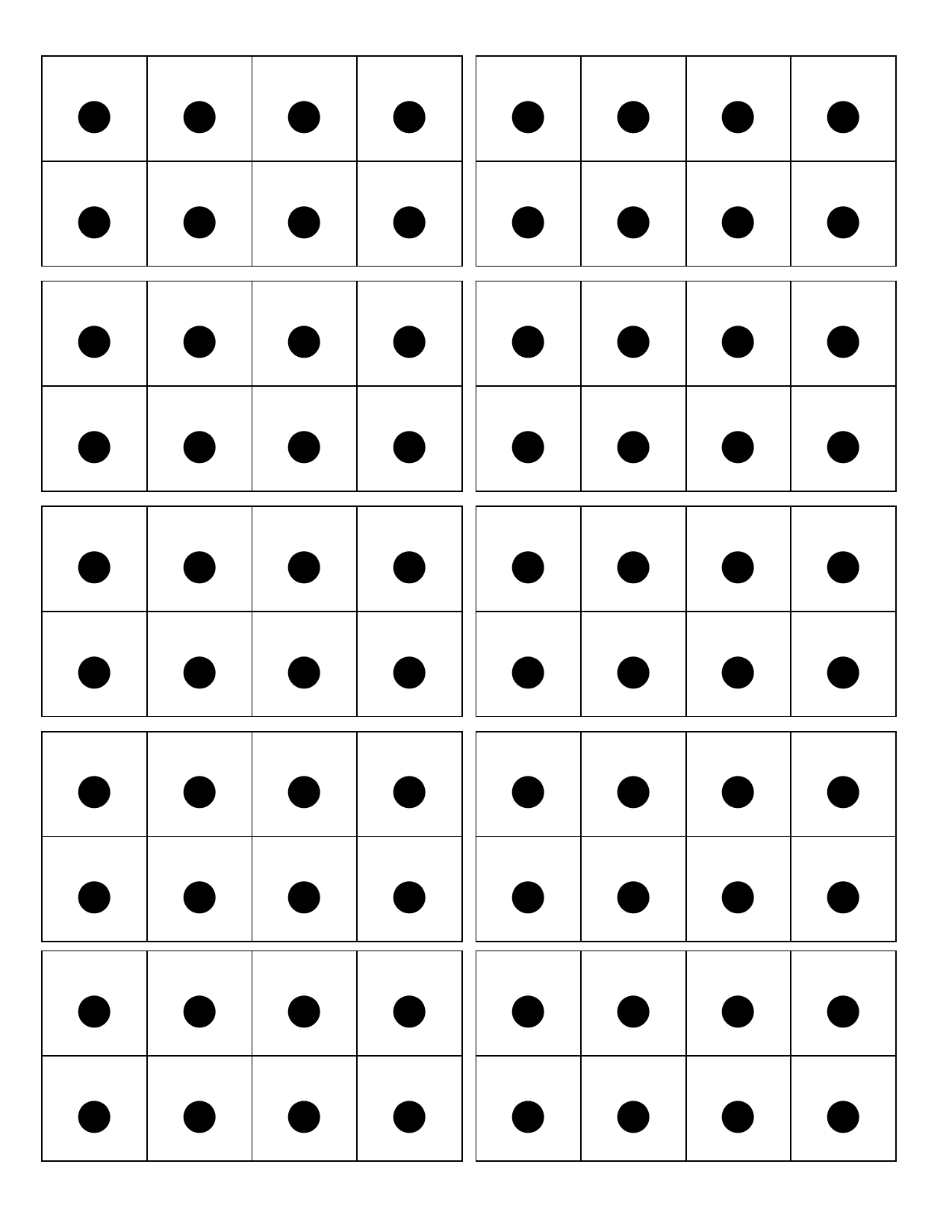

| ● | ● | ● | ● |
| --- | --- | --- | --- |
| ● | ● | ● | ● |
| ● | ● | ● | ● |
| --- | --- | --- | --- |
| ● | ● | ● | ● |
| ● | ● | ● | ● |
| --- | --- | --- | --- |
| ● | ● | ● | ● |
| ● | ● | ● | ● |
| --- | --- | --- | --- |
| ● | ● | ● | ● |
| ● | ● | ● | ● |
| --- | --- | --- | --- |
| ● | ● | ● | ● |
| ● | ● | ● | ● |
| --- | --- | --- | --- |
| ● | ● | ● | ● |
| ● | ● | ● | ● |
| --- | --- | --- | --- |
| ● | ● | ● | ● |
| ● | ● | ● | ● |
| --- | --- | --- | --- |
| ● | ● | ● | ● |
| ● | ● | ● | ● |
| --- | --- | --- | --- |
| ● | ● | ● | ● |
| ● | ● | ● | ● |
| --- | --- | --- | --- |
| ● | ● | ● | ● |